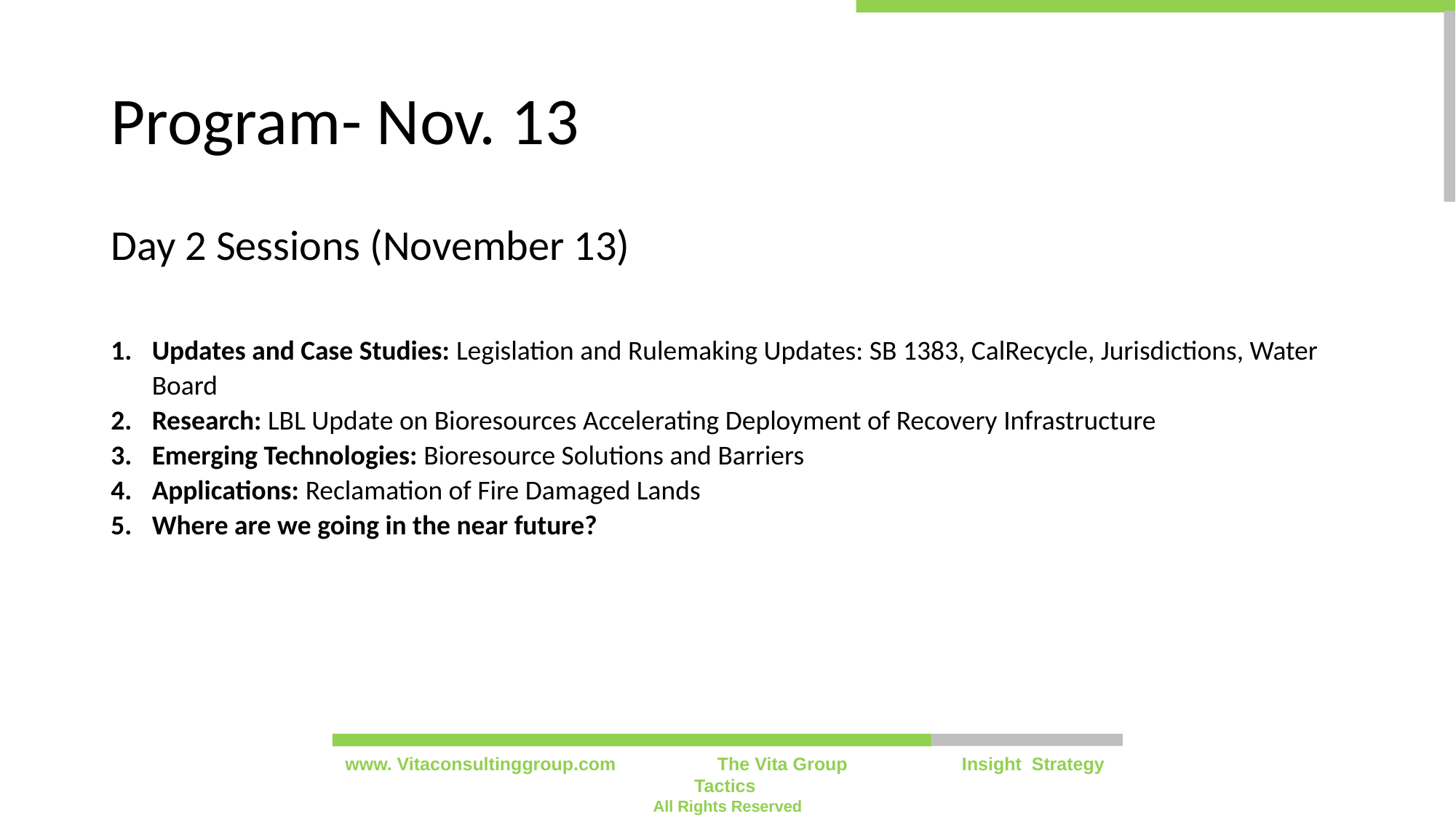

# Program- Nov. 13

Day 2 Sessions (November 13)

Updates and Case Studies: Legislation and Rulemaking Updates: SB 1383, CalRecycle, Jurisdictions, Water Board
Research: LBL Update on Bioresources Accelerating Deployment of Recovery Infrastructure
Emerging Technologies: Bioresource Solutions and Barriers
Applications: Reclamation of Fire Damaged Lands
Where are we going in the near future?

www. Vitaconsultinggroup.com                    The Vita Group	              Insight  Strategy  Tactics
All Rights Reserved